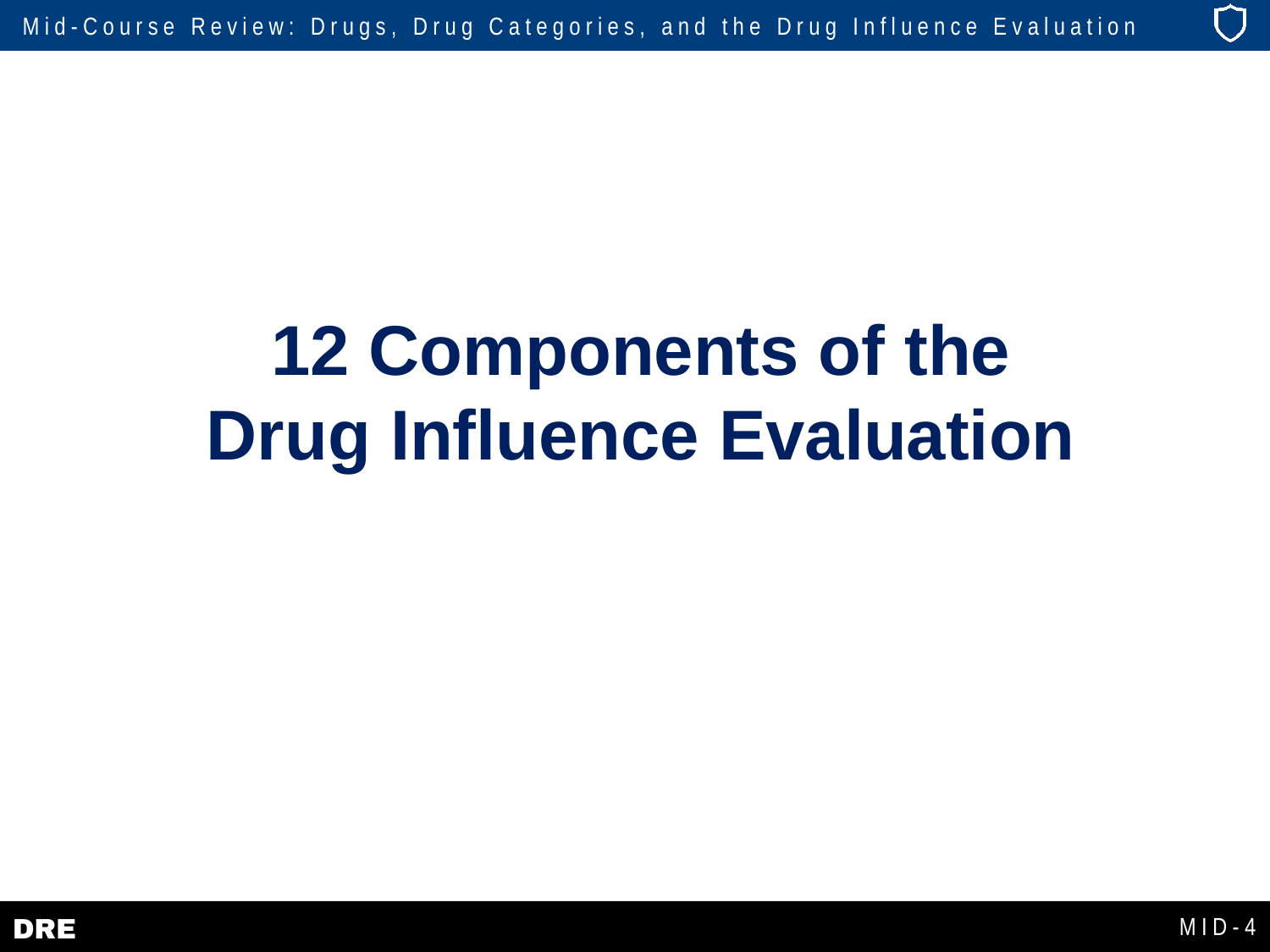

12 Components of the
Drug Influence Evaluation
MID-4